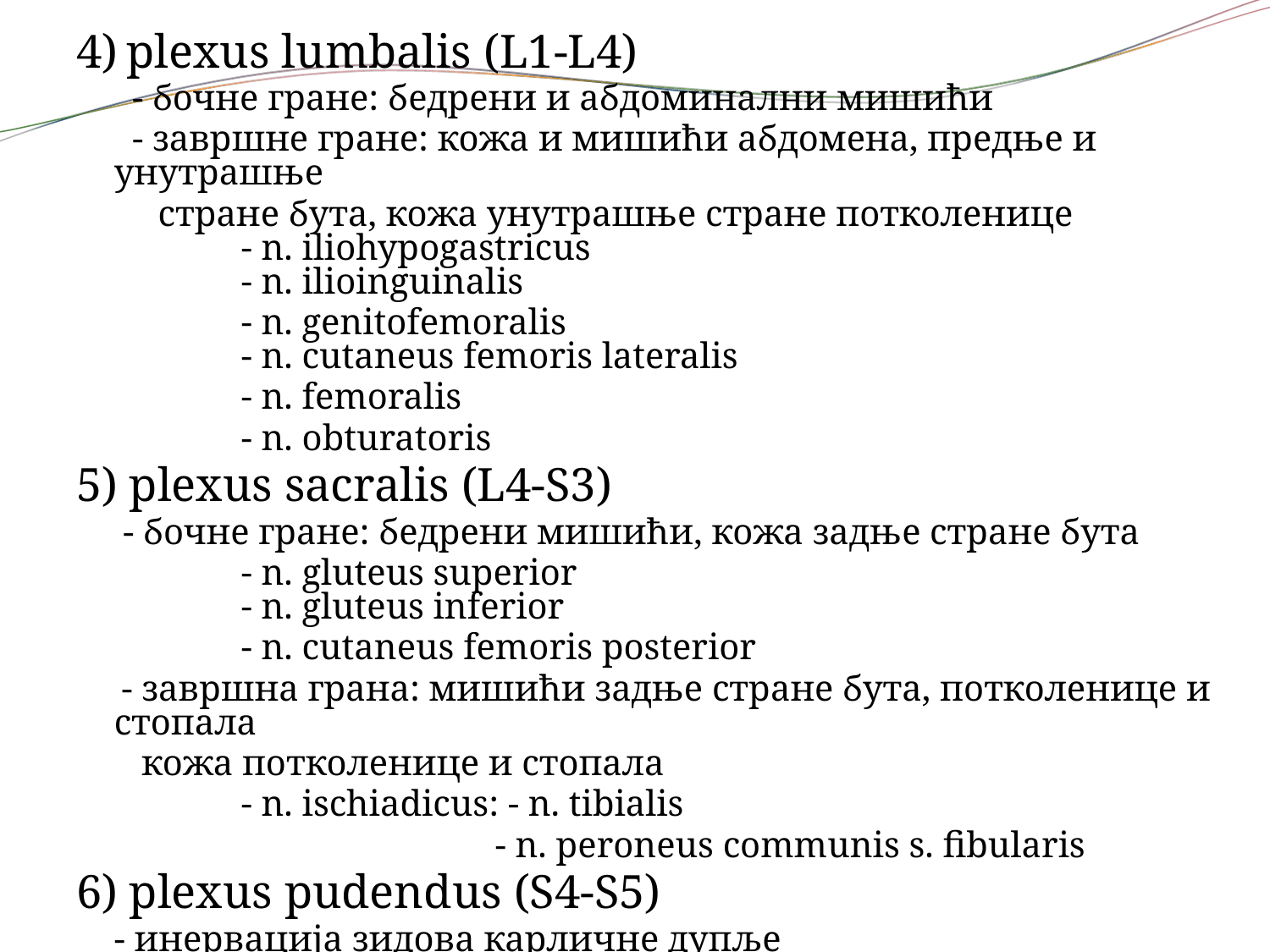

4) plexus lumbalis (L1-L4)
	  - бочне гране: бедрени и абдоминални мишићи
	  - завршне гране: кожа и мишићи абдомена, предње и унутрашње
         стране бута, кожа унутрашње стране потколенице
	- n. iliohypogastricus
	- n. ilioinguinalis
		- n. genitofemoralis
	- n. cutaneus femoris lateralis
		- n. femoralis
		- n. obturatoris
5) plexus sacralis (L4-S3)
	 - бочне гране: бедрени мишићи, кожа задње стране бута
		- n. gluteus superior
	- n. gluteus inferior
		- n. cutaneus femoris posterior
     - завршна грана: мишићи задње стране бута, потколенице и стопала
	   кожа потколенице и стопала
		- n. ischiadicus: - n. tibialis
				- n. peroneus communis s. fibularis
6) plexus pudendus (S4-S5)
	- инервација зидова карличне дупље